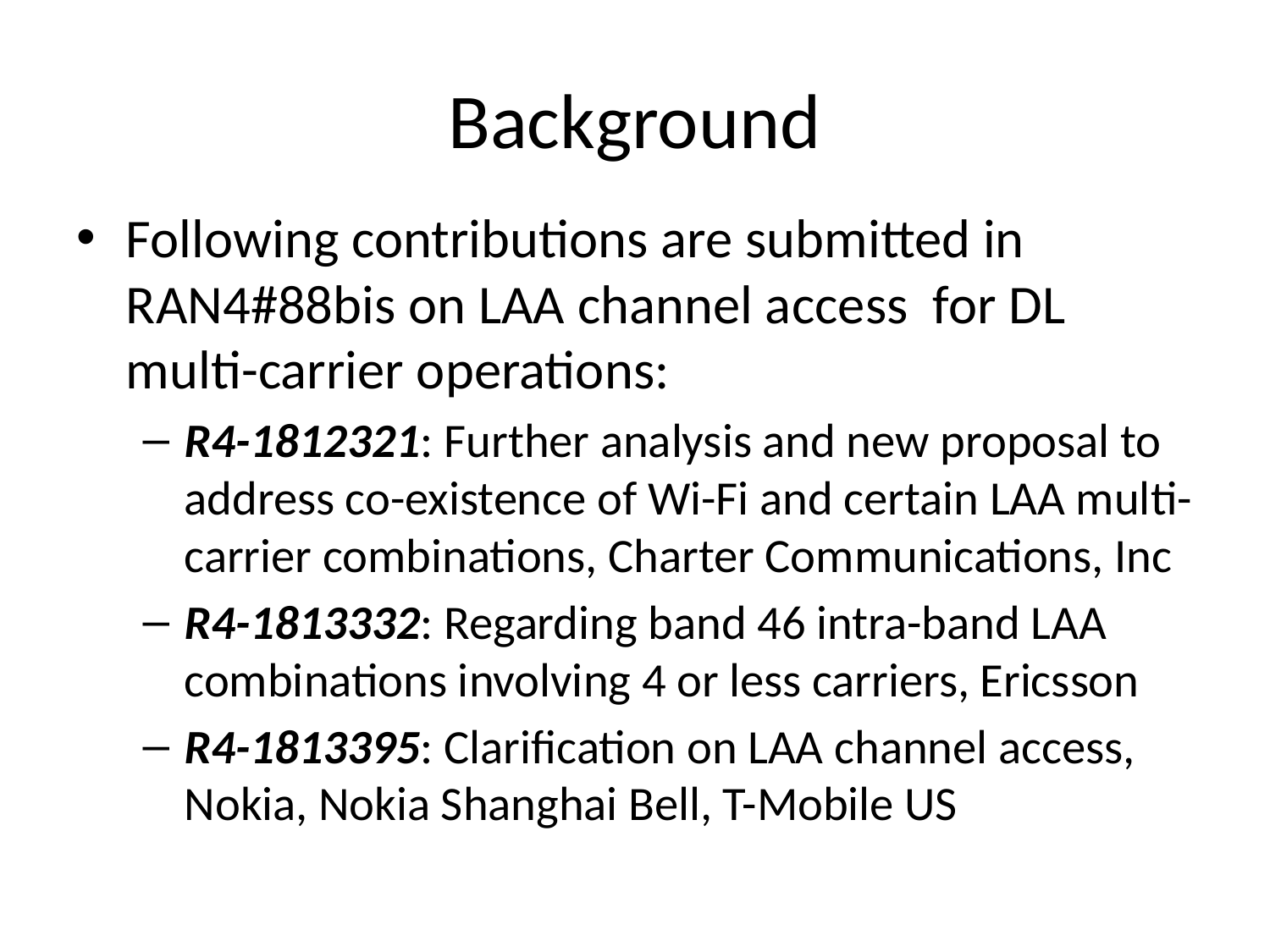

# Background
Following contributions are submitted in RAN4#88bis on LAA channel access  for DL multi-carrier operations:
R4-1812321: Further analysis and new proposal to address co-existence of Wi-Fi and certain LAA multi-carrier combinations, Charter Communications, Inc
R4-1813332: Regarding band 46 intra-band LAA combinations involving 4 or less carriers, Ericsson
R4-1813395: Clarification on LAA channel access, Nokia, Nokia Shanghai Bell, T-Mobile US